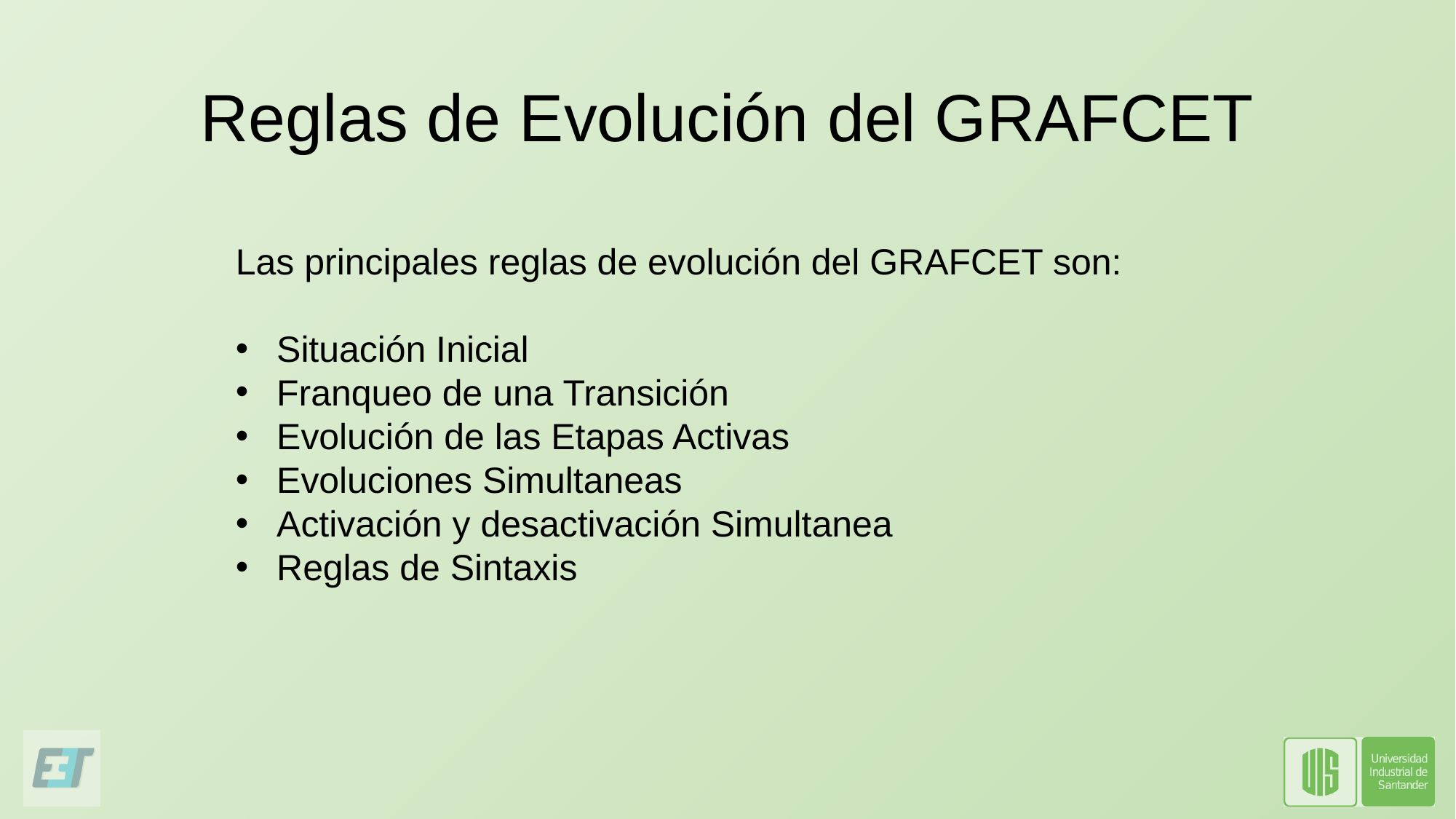

# Reglas de Evolución del GRAFCET
Las principales reglas de evolución del GRAFCET son:

Situación Inicial
Franqueo de una Transición
Evolución de las Etapas Activas
Evoluciones Simultaneas
Activación y desactivación Simultanea
Reglas de Sintaxis